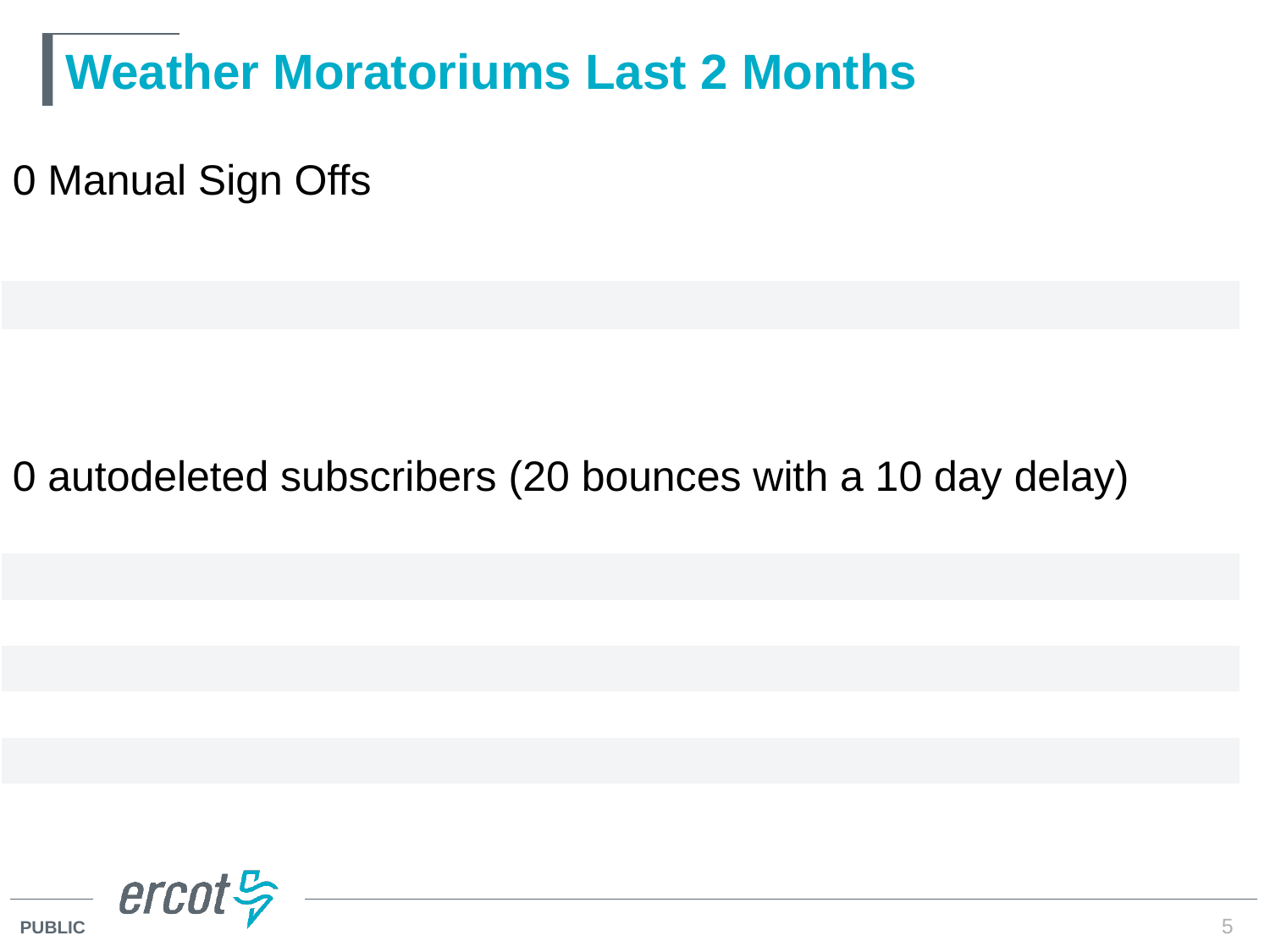

# Weather Moratoriums Last 2 Months
0 Manual Sign Offs

0 autodeleted subscribers (20 bounces with a 10 day delay)

|  |  |
| --- | --- |
|  |  |
|  |  |
| --- | --- |
|  |  |
|  |  |
|  |  |
|  |  |
|  |  |
|  |  |
5